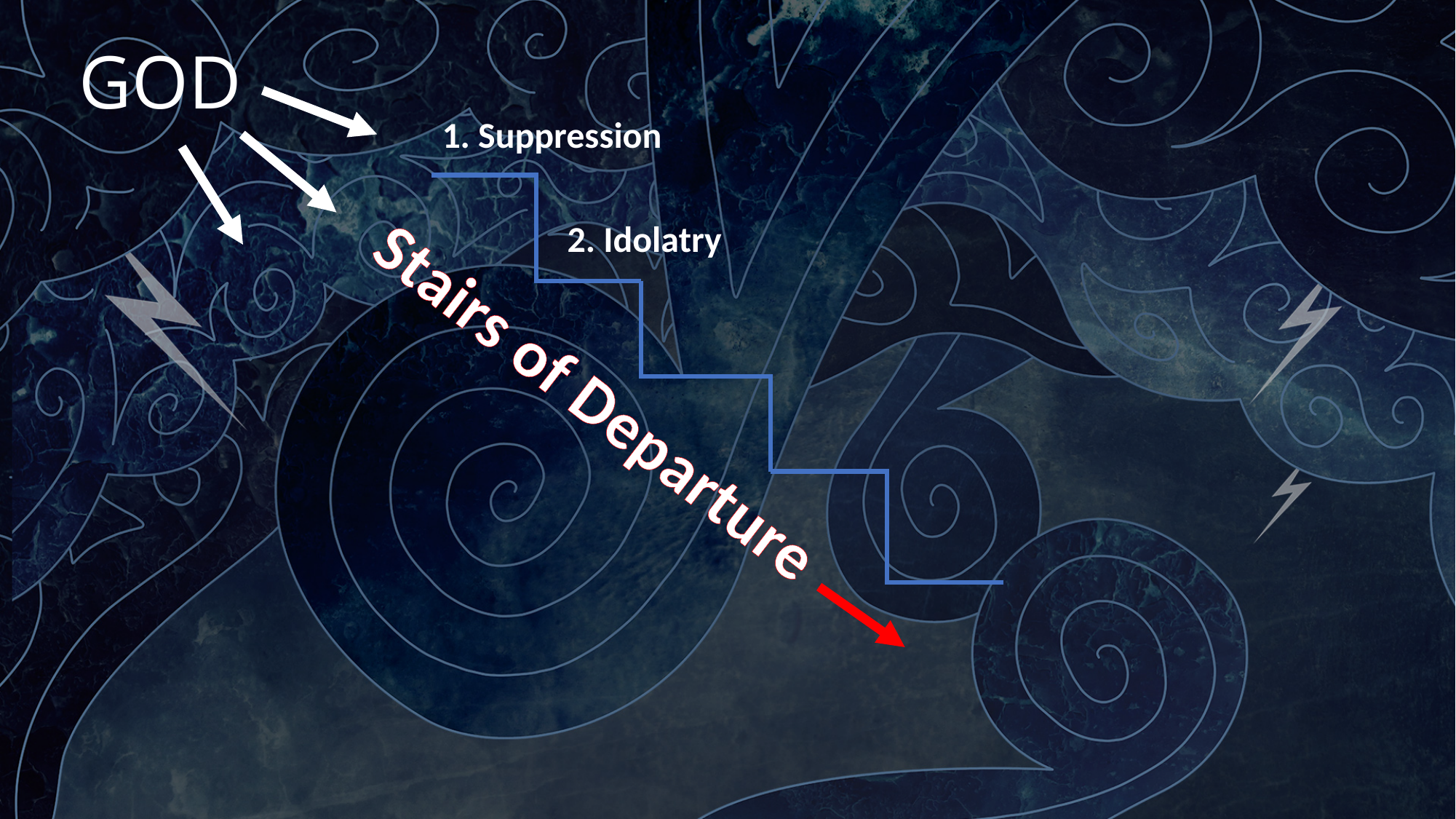

GOD
1. Suppression
2. Idolatry
Stairs of Departure